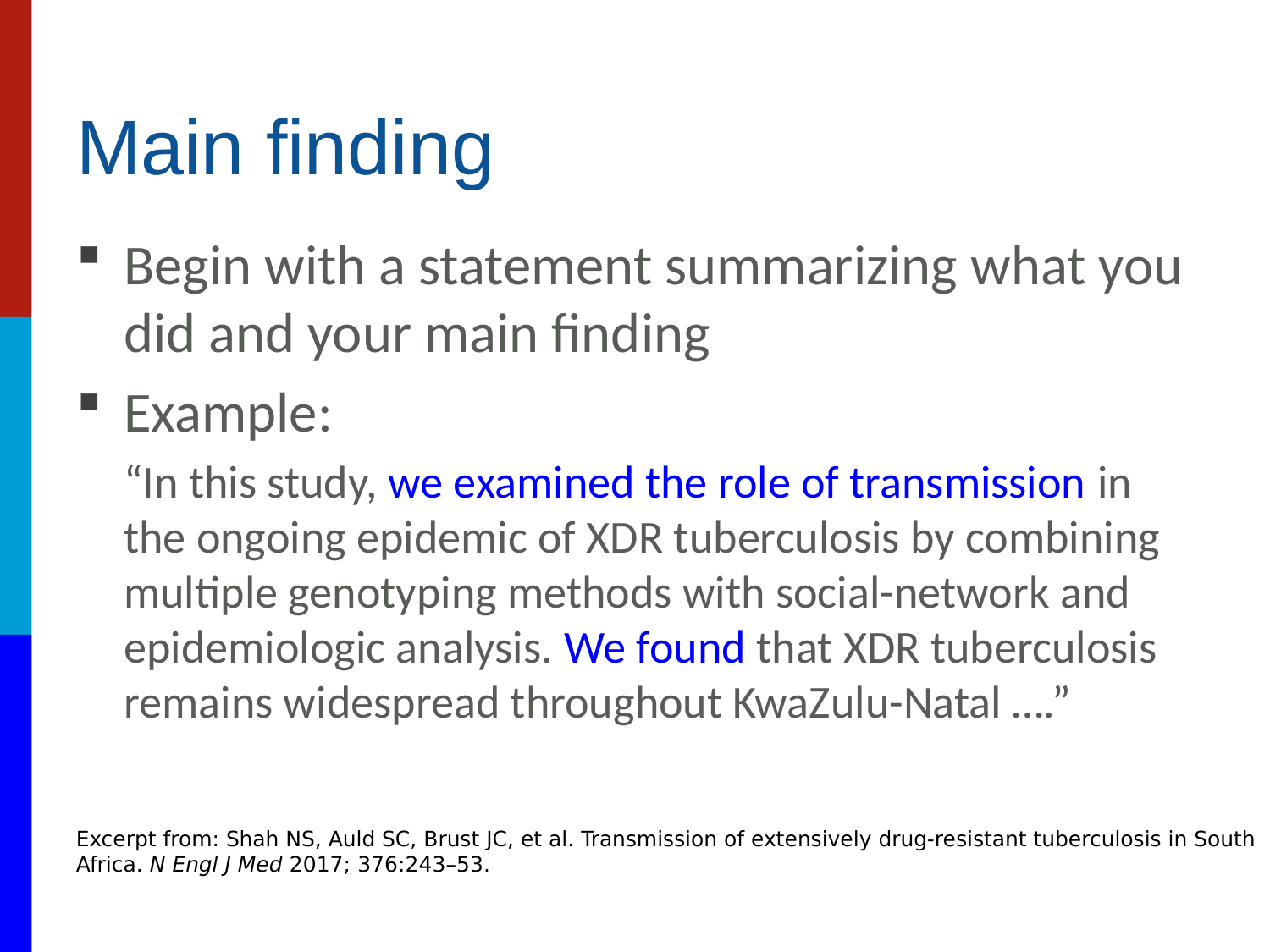

# Main finding
Begin with a statement summarizing what you did and your main finding
Example:
	“In this study, we examined the role of transmission in the ongoing epidemic of XDR tuberculosis by combining multiple genotyping methods with social-network and epidemiologic analysis. We found that XDR tuberculosis remains widespread throughout KwaZulu-Natal ….”

Excerpt from: Shah NS, Auld SC, Brust JC, et al. Transmission of extensively drug-resistant tuberculosis in South Africa. N Engl J Med 2017; 376:243–53.